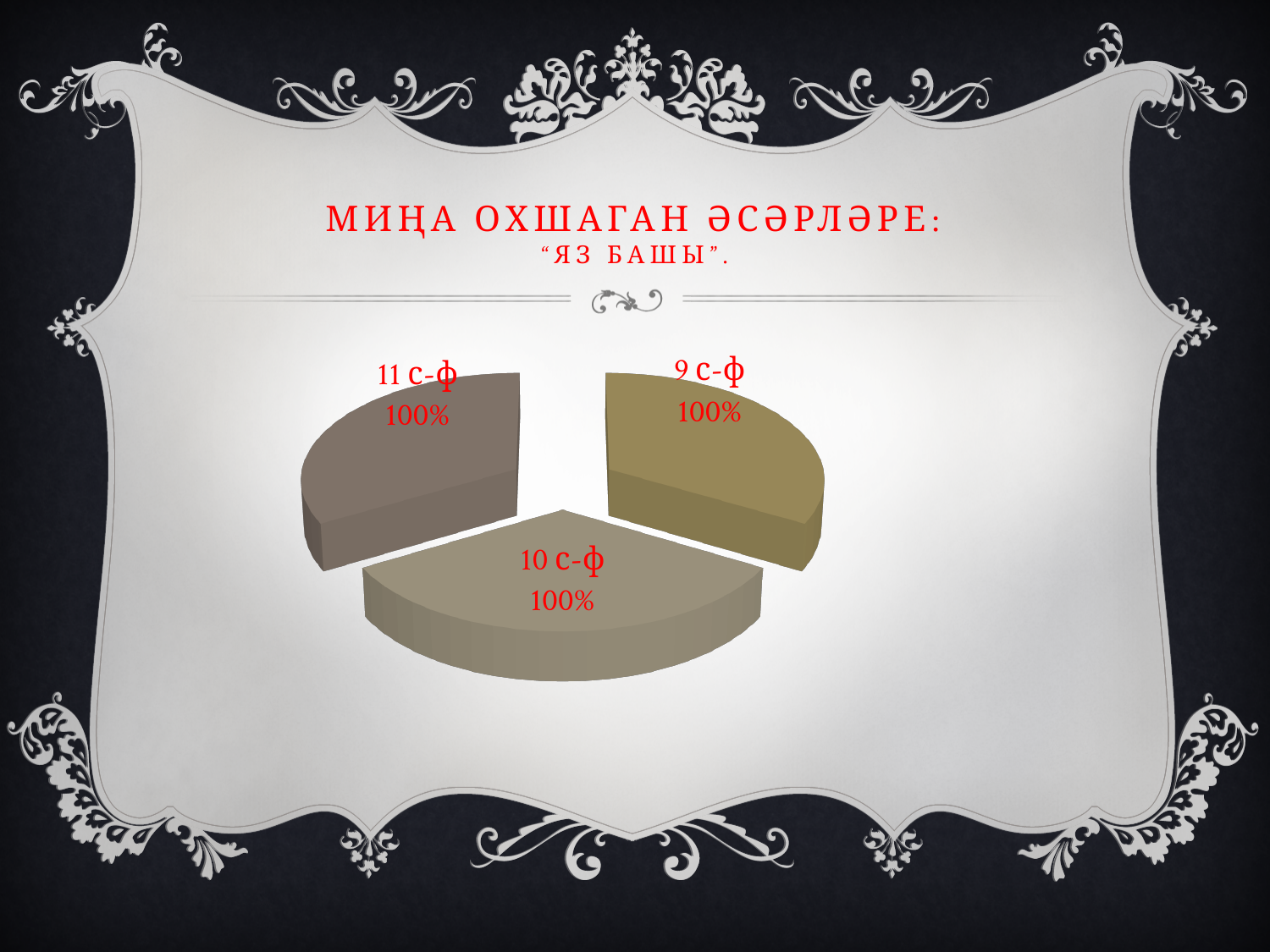

# Миңа охшаган әсәрләре: “Яз башы”.

[unsupported chart]

[unsupported chart]